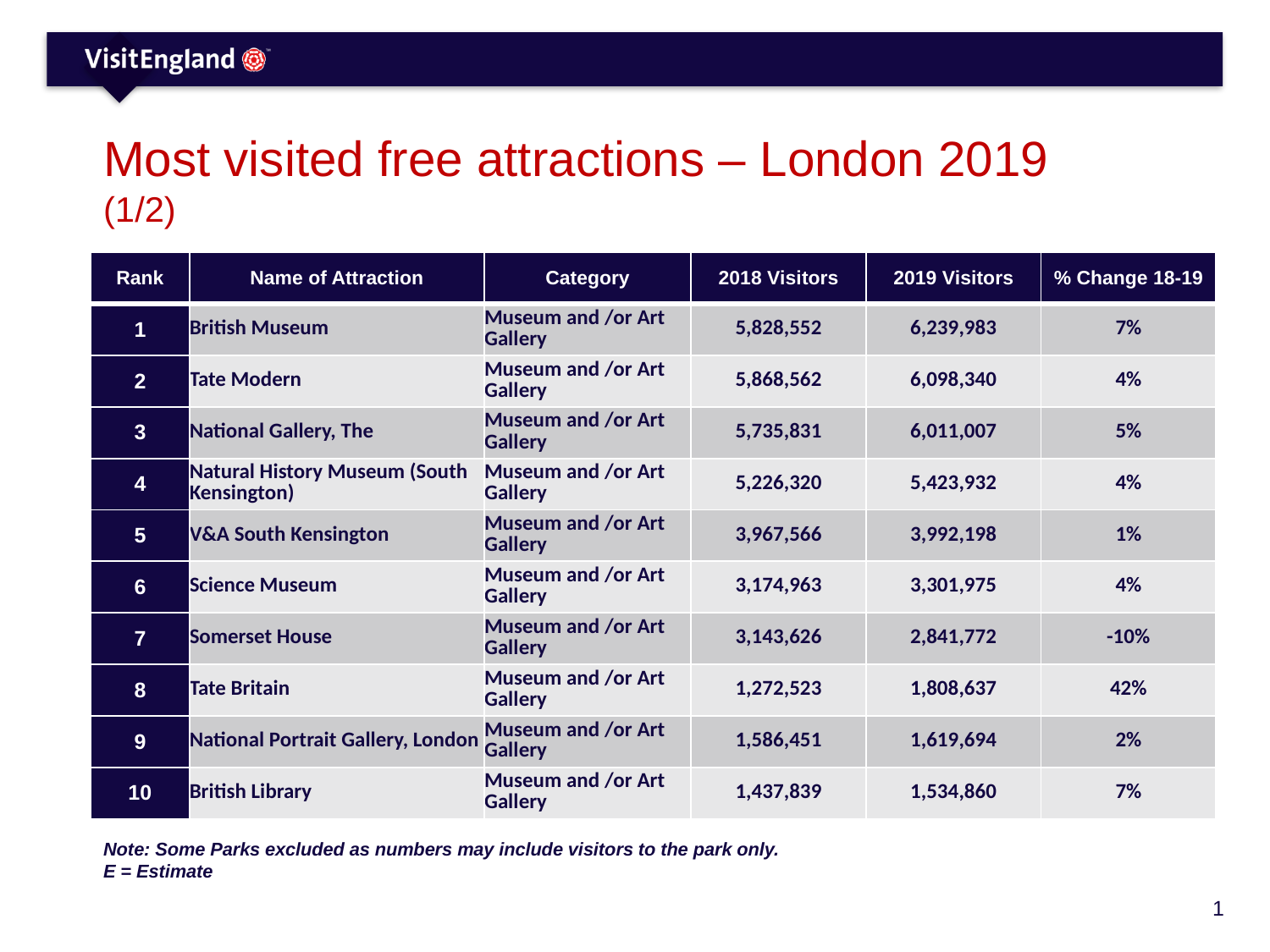

# Most visited free attractions – London 2019 (1/2)
| Rank | Name of Attraction | Category | 2018 Visitors | 2019 Visitors | % Change 18-19 |
| --- | --- | --- | --- | --- | --- |
| 1 | British Museum | Museum and /or Art Gallery | 5,828,552 | 6,239,983 | 7% |
| 2 | Tate Modern | Museum and /or Art Gallery | 5,868,562 | 6,098,340 | 4% |
| 3 | National Gallery, The | Museum and /or Art Gallery | 5,735,831 | 6,011,007 | 5% |
| 4 | Natural History Museum (South Kensington) | Museum and /or Art Gallery | 5,226,320 | 5,423,932 | 4% |
| 5 | V&A South Kensington | Museum and /or Art Gallery | 3,967,566 | 3,992,198 | 1% |
| 6 | Science Museum | Museum and /or Art Gallery | 3,174,963 | 3,301,975 | 4% |
| 7 | Somerset House | Museum and /or Art Gallery | 3,143,626 | 2,841,772 | -10% |
| 8 | Tate Britain | Museum and /or Art Gallery | 1,272,523 | 1,808,637 | 42% |
| 9 | National Portrait Gallery, London | Museum and /or Art Gallery | 1,586,451 | 1,619,694 | 2% |
| 10 | British Library | Museum and /or Art Gallery | 1,437,839 | 1,534,860 | 7% |
Note: Some Parks excluded as numbers may include visitors to the park only.
E = Estimate